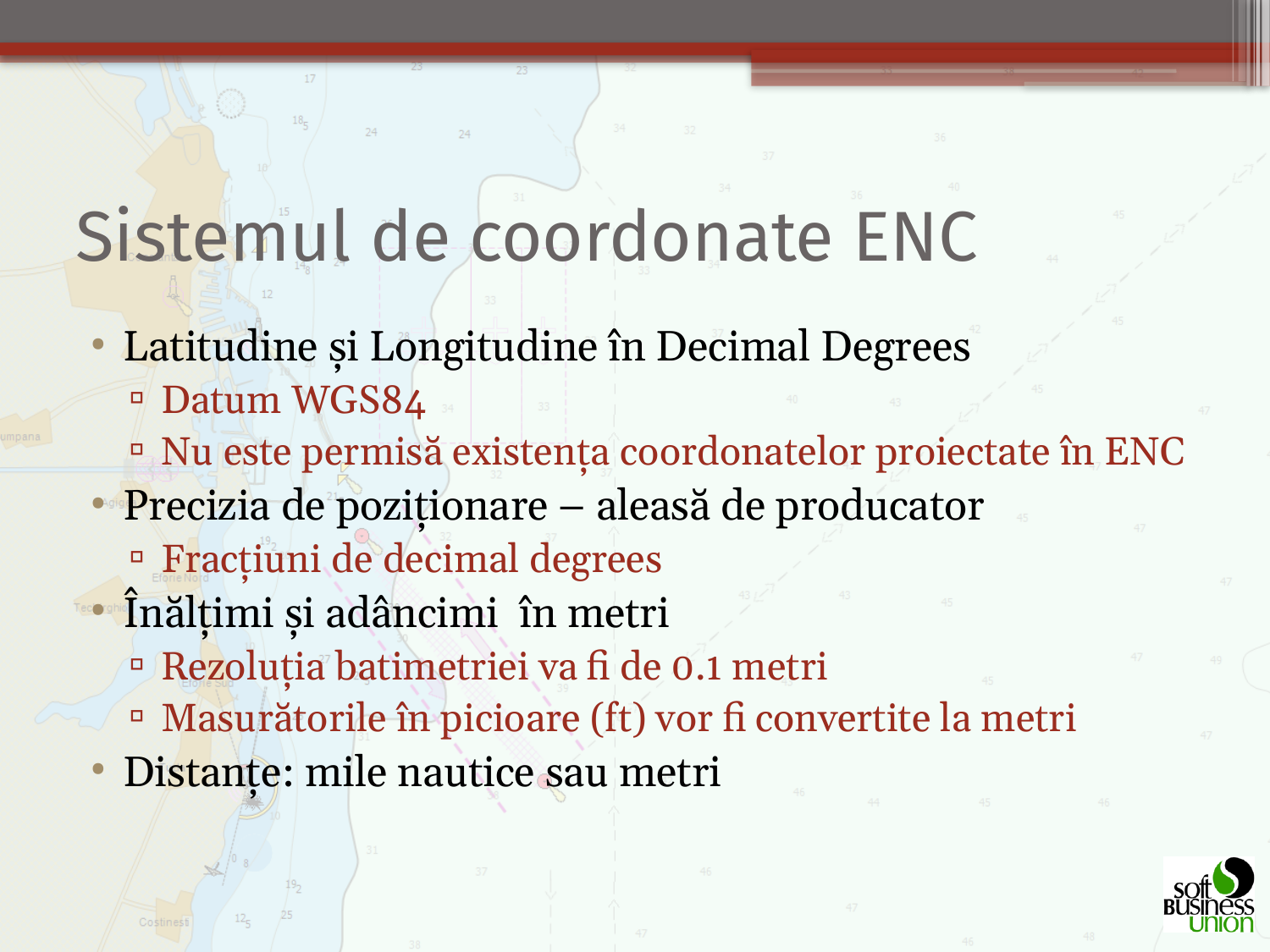

# Sistemul de coordonate ENC
Latitudine şi Longitudine în Decimal Degrees
Datum WGS84
Nu este permisă existenţa coordonatelor proiectate în ENC
Precizia de poziționare – aleasă de producator
Fracțiuni de decimal degrees
Înălțimi și adâncimi  în metri
Rezoluția batimetriei va fi de 0.1 metri
Masurătorile în picioare (ft) vor fi convertite la metri
Distanțe: mile nautice sau metri